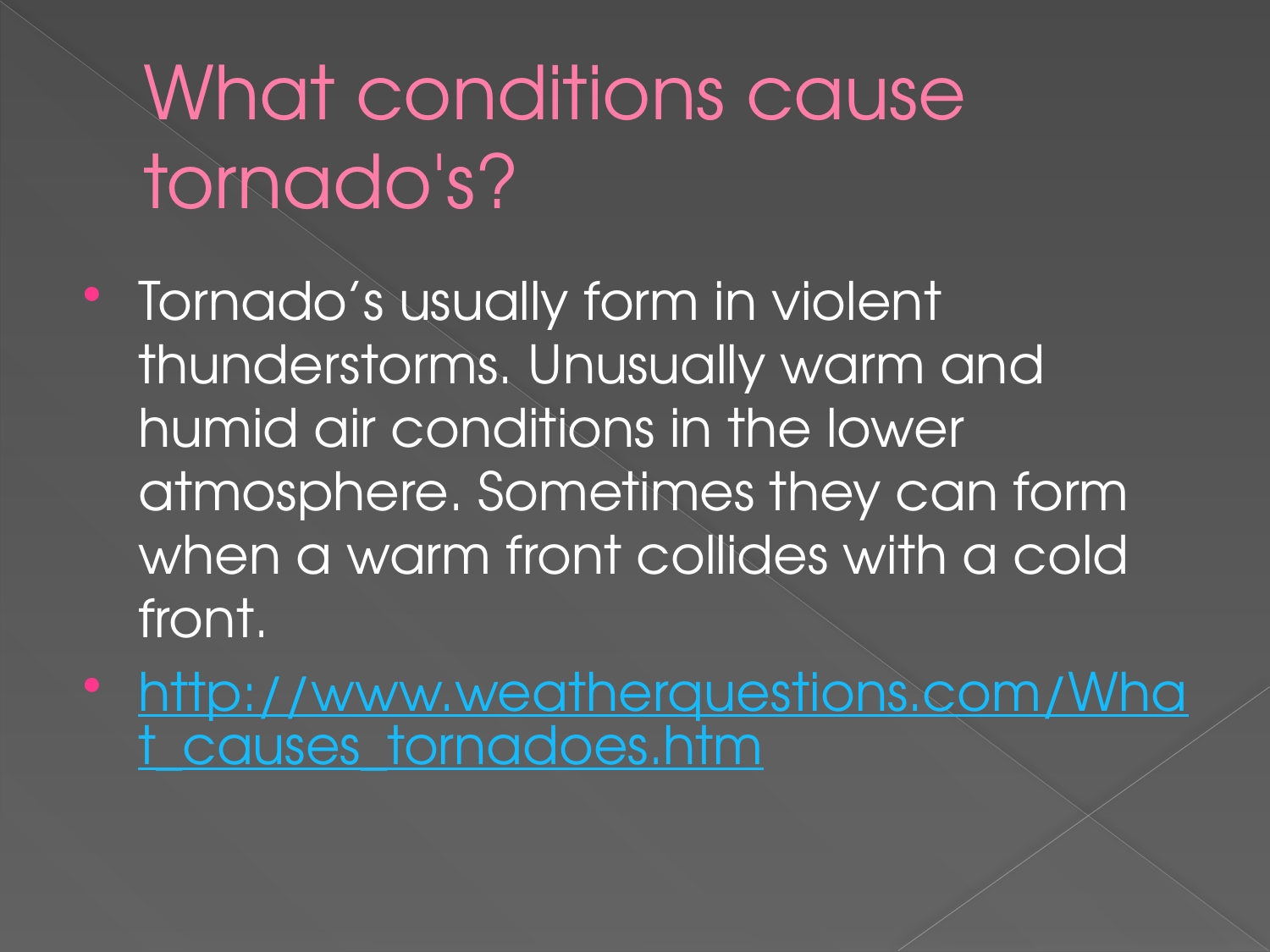

# What conditions cause tornado's?
Tornado’s usually form in violent thunderstorms. Unusually warm and humid air conditions in the lower atmosphere. Sometimes they can form when a warm front collides with a cold front.
http://www.weatherquestions.com/What_causes_tornadoes.htm